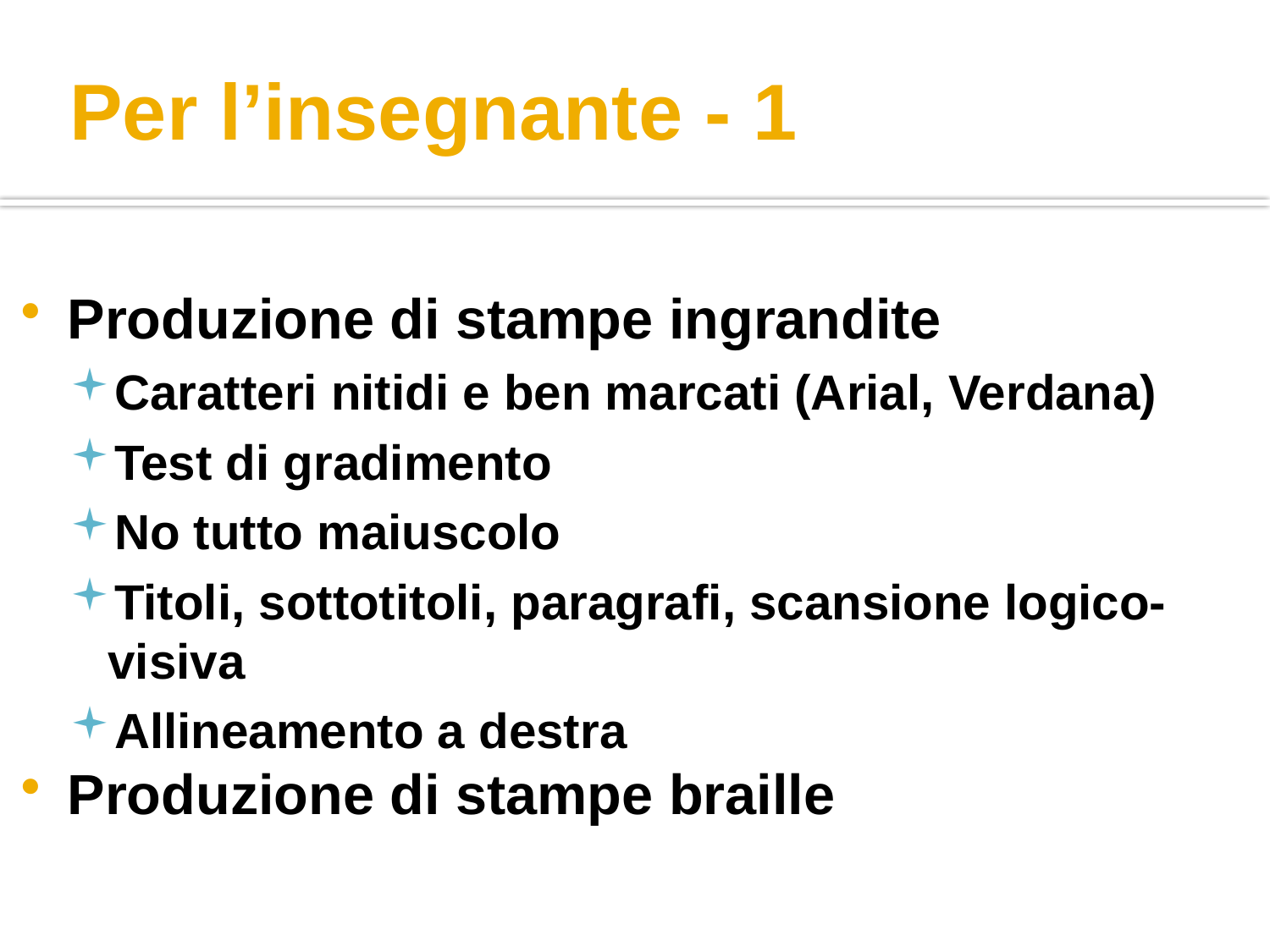

# Per l’insegnante - 1

Produzione di stampe ingrandite
Caratteri nitidi e ben marcati (Arial, Verdana)
Test di gradimento
No tutto maiuscolo
Titoli, sottotitoli, paragrafi, scansione logico-visiva
Allineamento a destra
Produzione di stampe braille